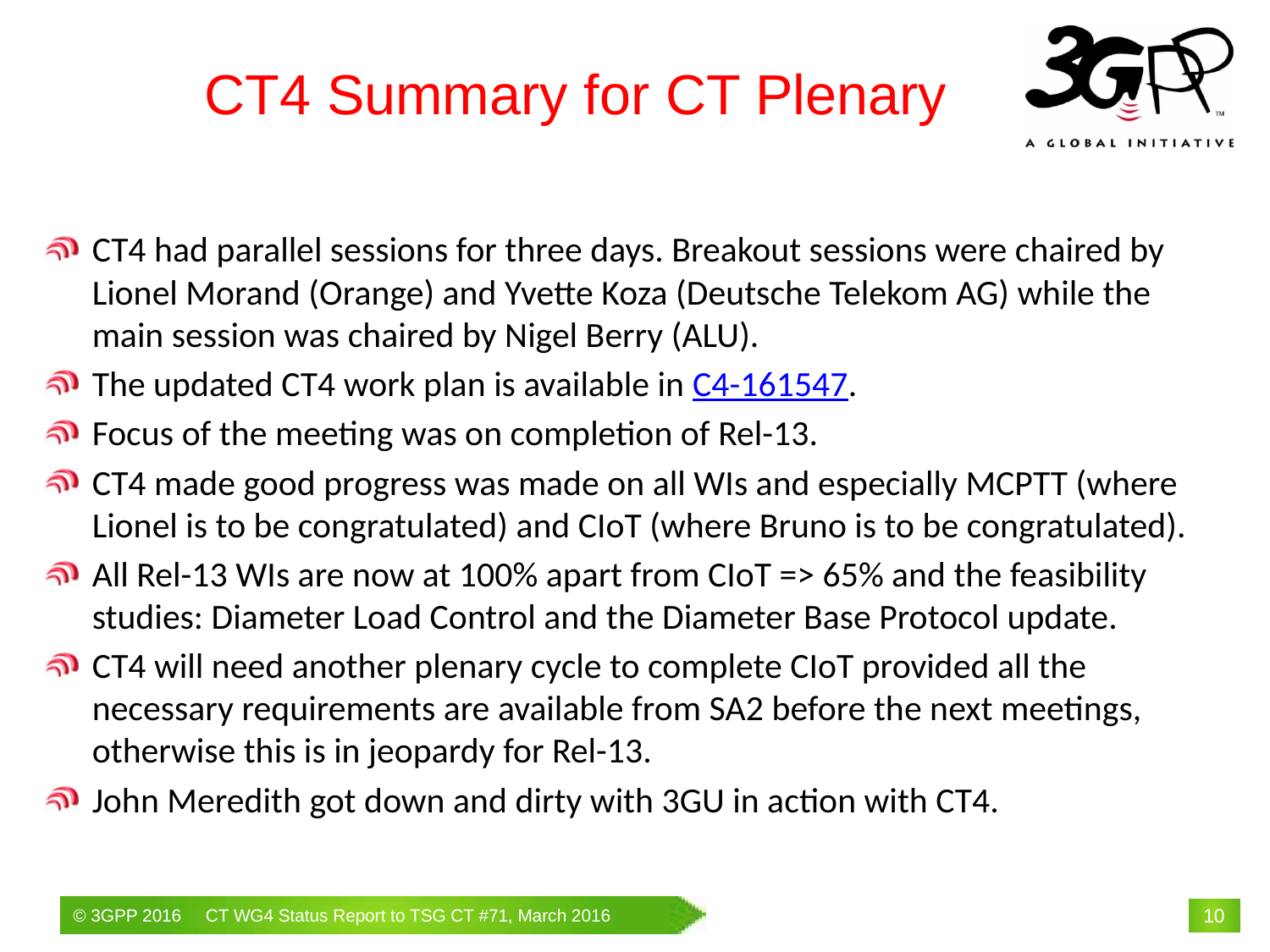

# CT4 Summary for CT Plenary
CT4 had parallel sessions for three days. Breakout sessions were chaired by Lionel Morand (Orange) and Yvette Koza (Deutsche Telekom AG) while the main session was chaired by Nigel Berry (ALU).
The updated CT4 work plan is available in C4-161547.
Focus of the meeting was on completion of Rel-13.
CT4 made good progress was made on all WIs and especially MCPTT (where Lionel is to be congratulated) and CIoT (where Bruno is to be congratulated).
All Rel-13 WIs are now at 100% apart from CIoT => 65% and the feasibility studies: Diameter Load Control and the Diameter Base Protocol update.
CT4 will need another plenary cycle to complete CIoT provided all the necessary requirements are available from SA2 before the next meetings, otherwise this is in jeopardy for Rel-13.
John Meredith got down and dirty with 3GU in action with CT4.